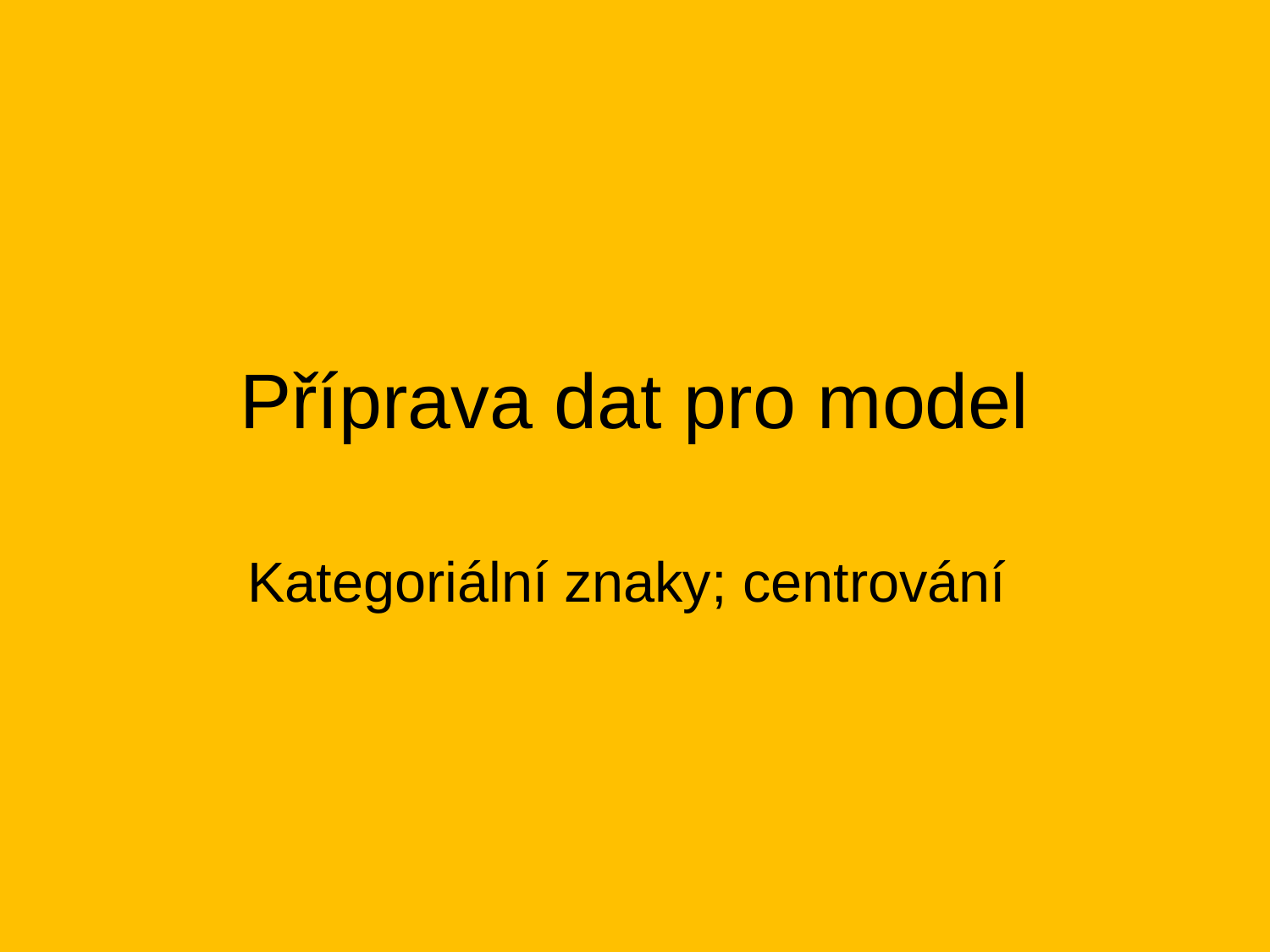

# Příprava dat pro model
Kategoriální znaky; centrování